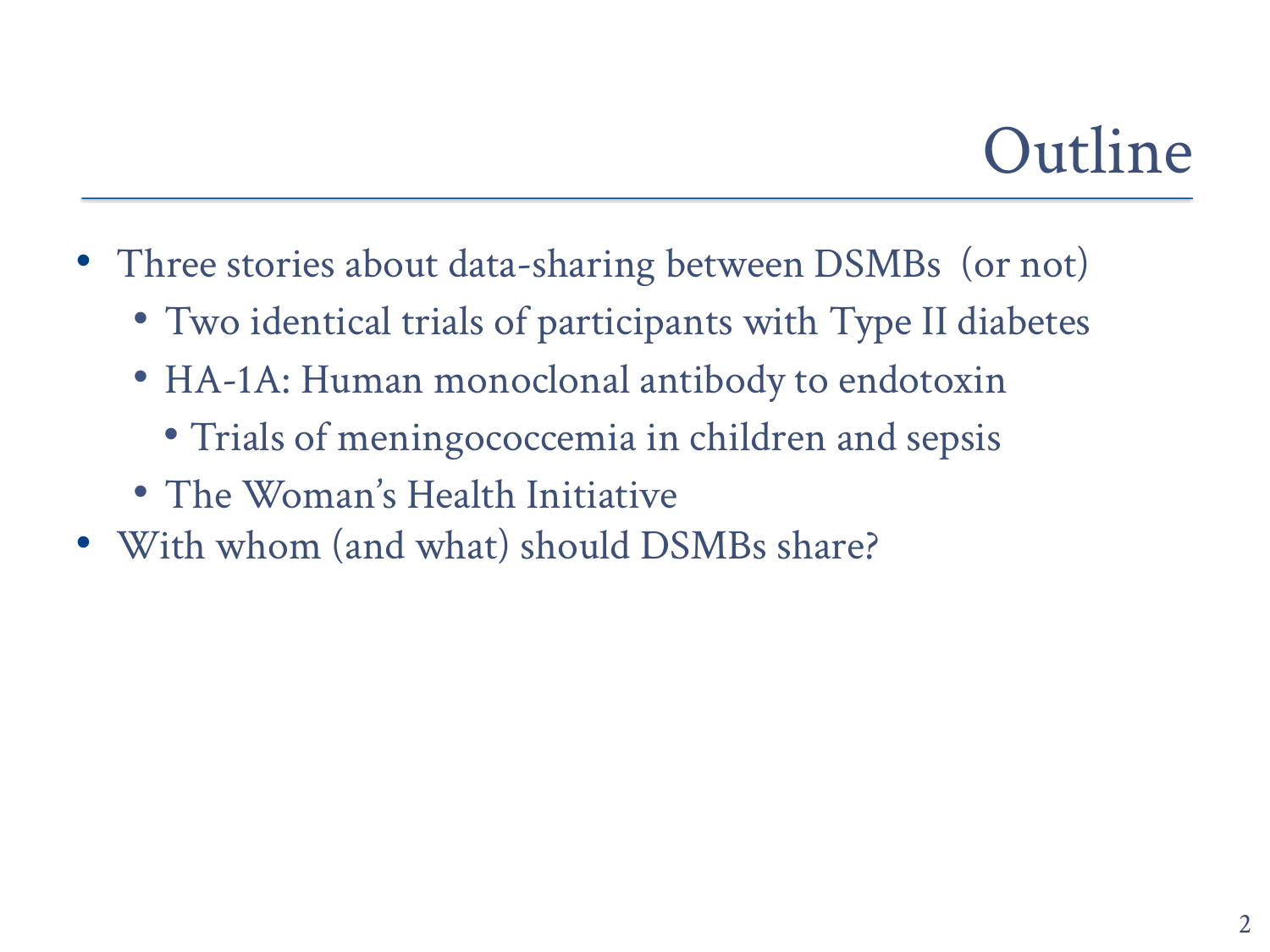

# Outline
Three stories about data-sharing between DSMBs  (or not)
Two identical trials of participants with Type II diabetes
HA-1A: Human monoclonal antibody to endotoxin
Trials of meningococcemia in children and sepsis
The Woman’s Health Initiative
With whom (and what) should DSMBs share?

2